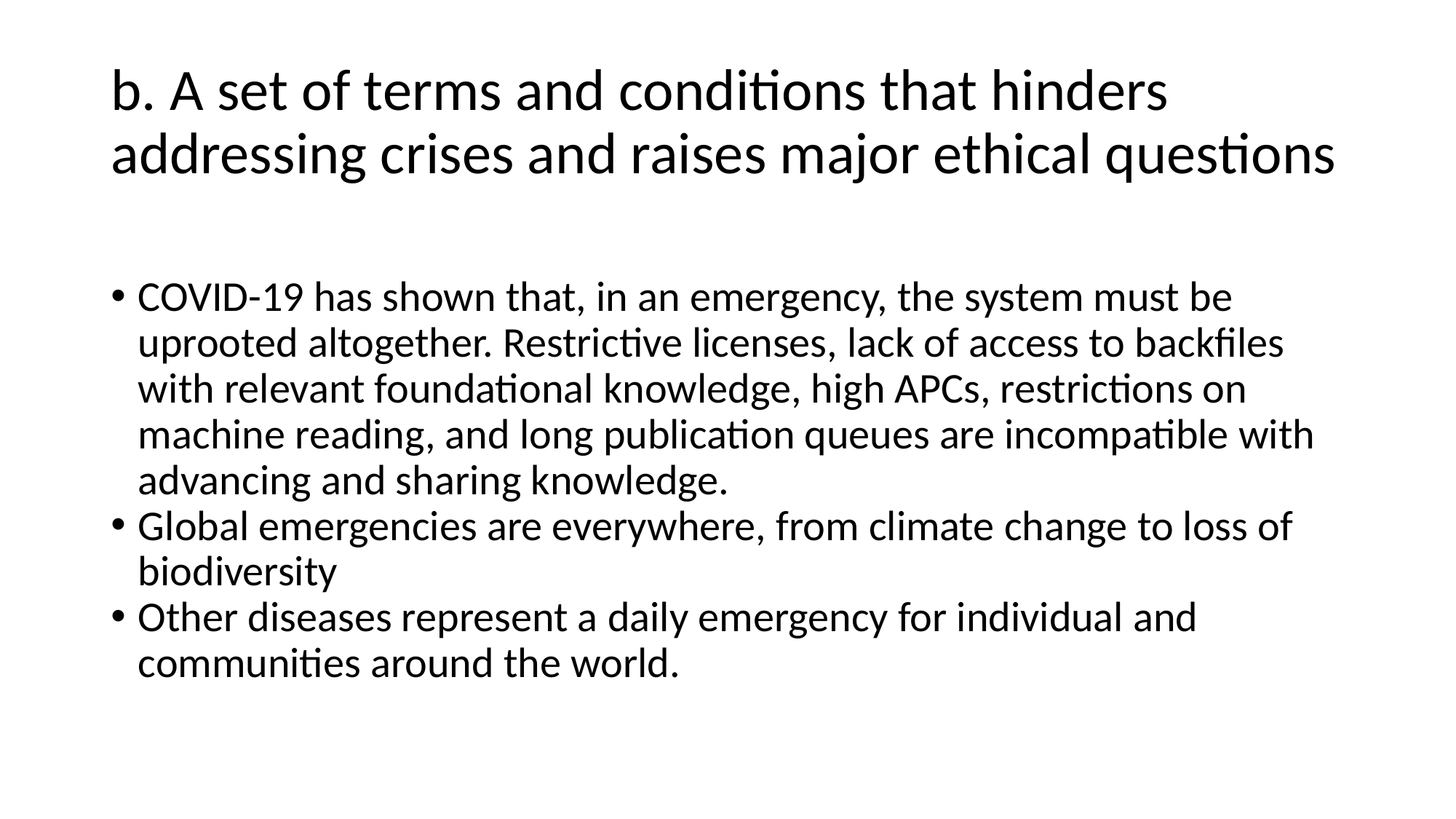

# b. A set of terms and conditions that hinders addressing crises and raises major ethical questions

COVID-19 has shown that, in an emergency, the system must be uprooted altogether. Restrictive licenses, lack of access to backfiles with relevant foundational knowledge, high APCs, restrictions on machine reading, and long publication queues are incompatible with advancing and sharing knowledge.
Global emergencies are everywhere, from climate change to loss of biodiversity
Other diseases represent a daily emergency for individual and communities around the world.